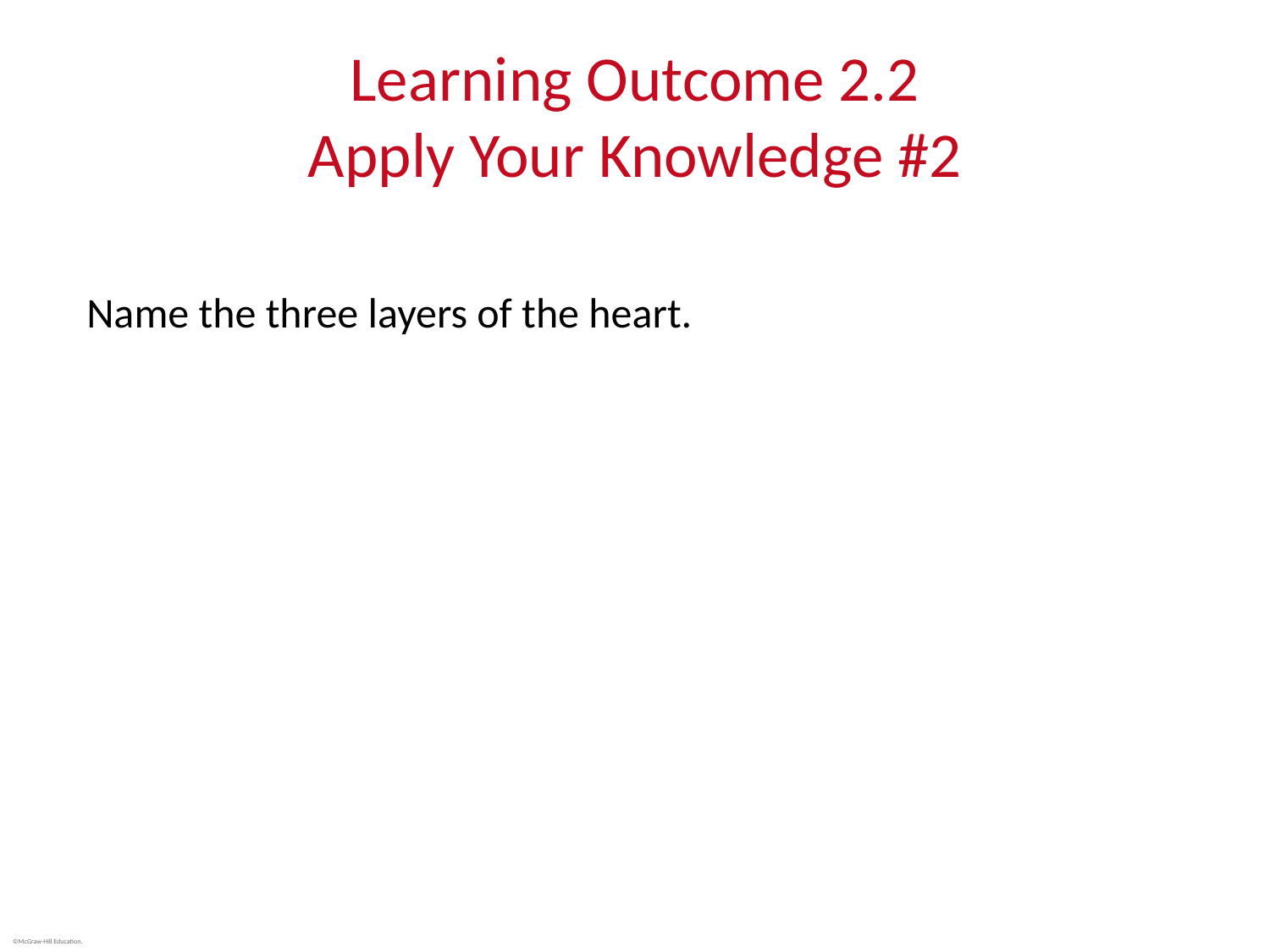

# Learning Outcome 2.2 Apply Your Knowledge #2
Name the three layers of the heart.